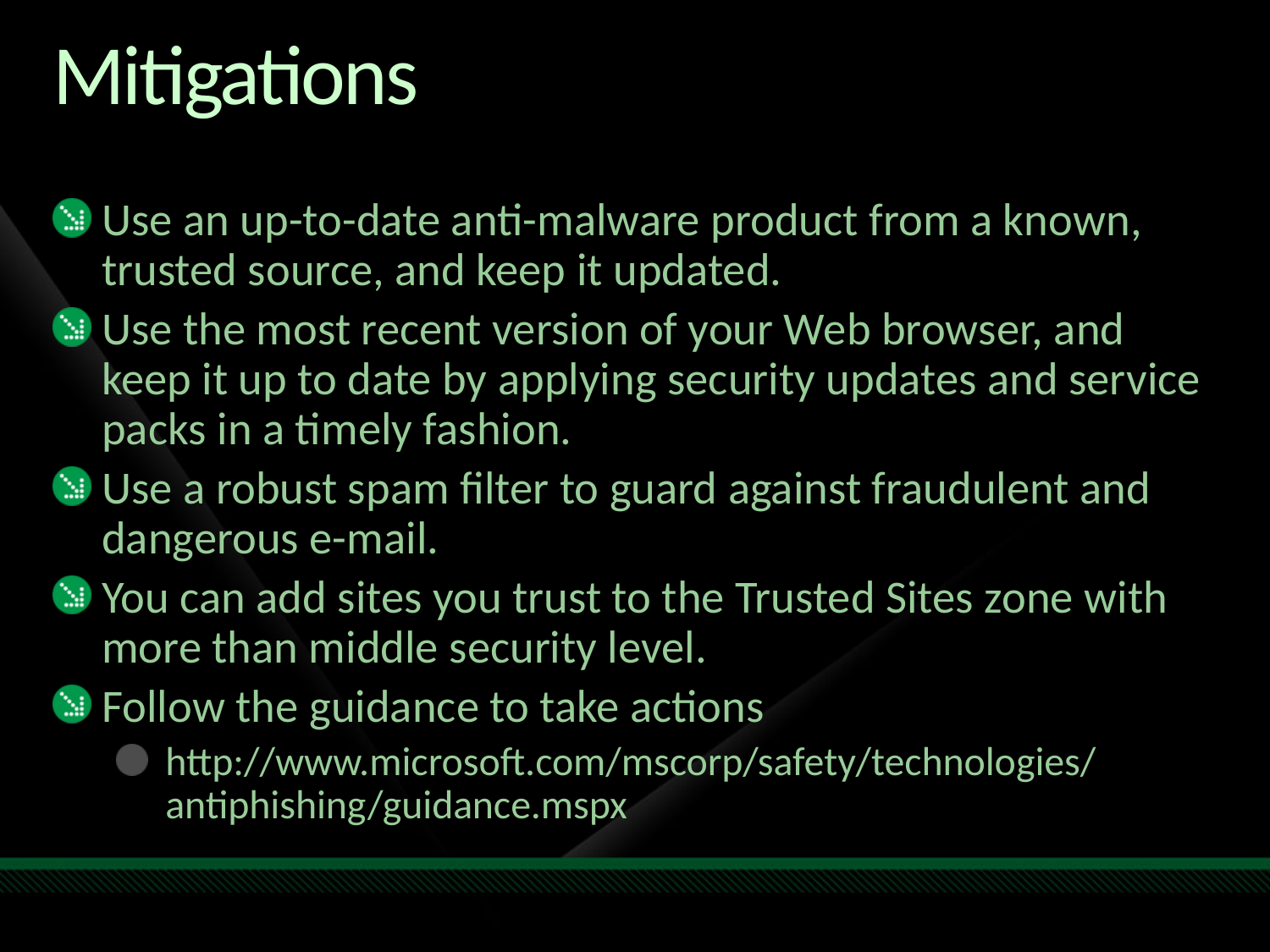

# Mitigations
Use an up-to-date anti-malware product from a known, trusted source, and keep it updated.
Use the most recent version of your Web browser, and keep it up to date by applying security updates and service packs in a timely fashion.
Use a robust spam filter to guard against fraudulent and dangerous e-mail.
You can add sites you trust to the Trusted Sites zone with more than middle security level.
Follow the guidance to take actions
http://www.microsoft.com/mscorp/safety/technologies/antiphishing/guidance.mspx